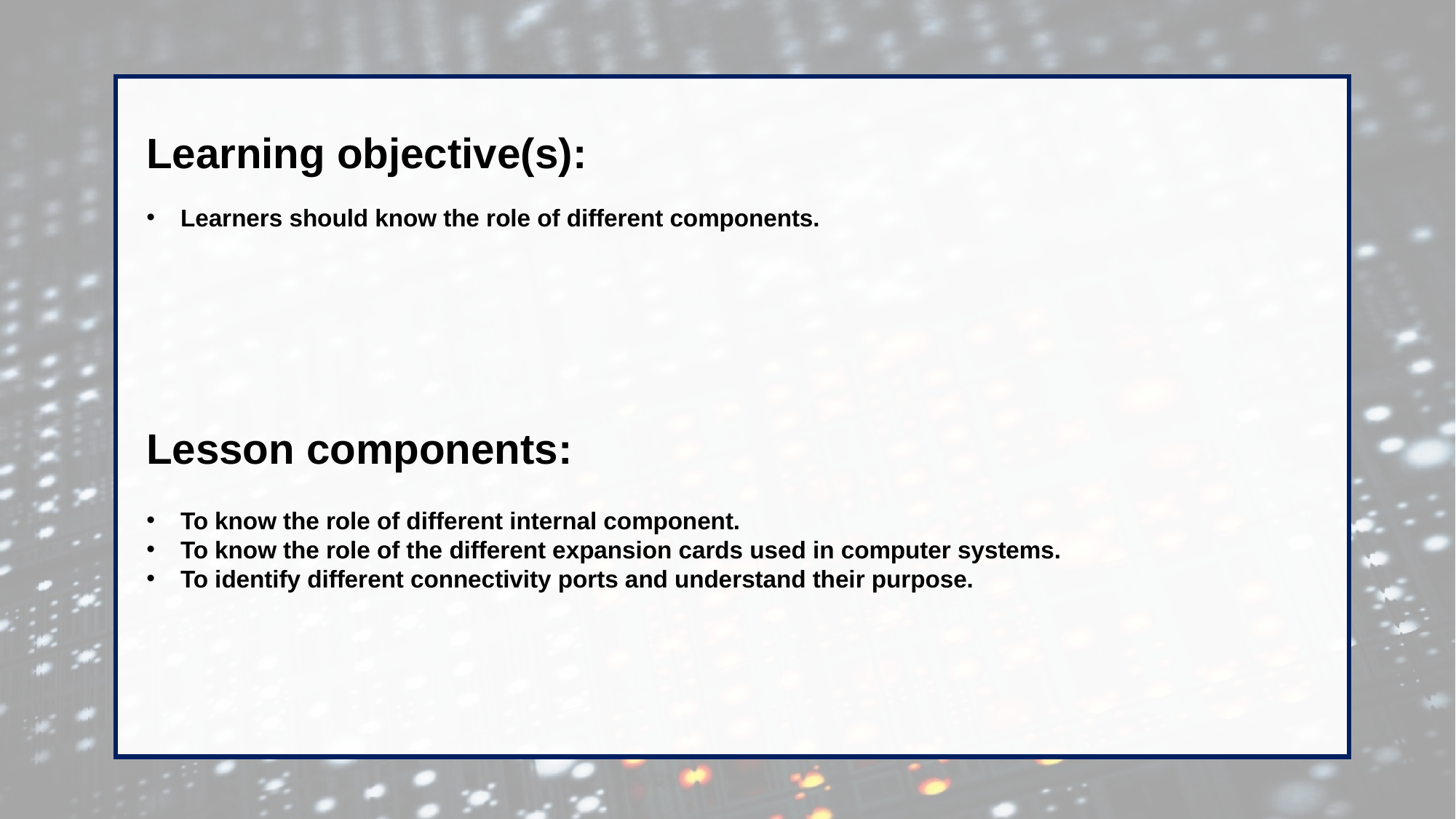

Learning objective(s):

Learners should know the role of different components.
Lesson components:

To know the role of different internal component.
To know the role of the different expansion cards used in computer systems.
To identify different connectivity ports and understand their purpose.